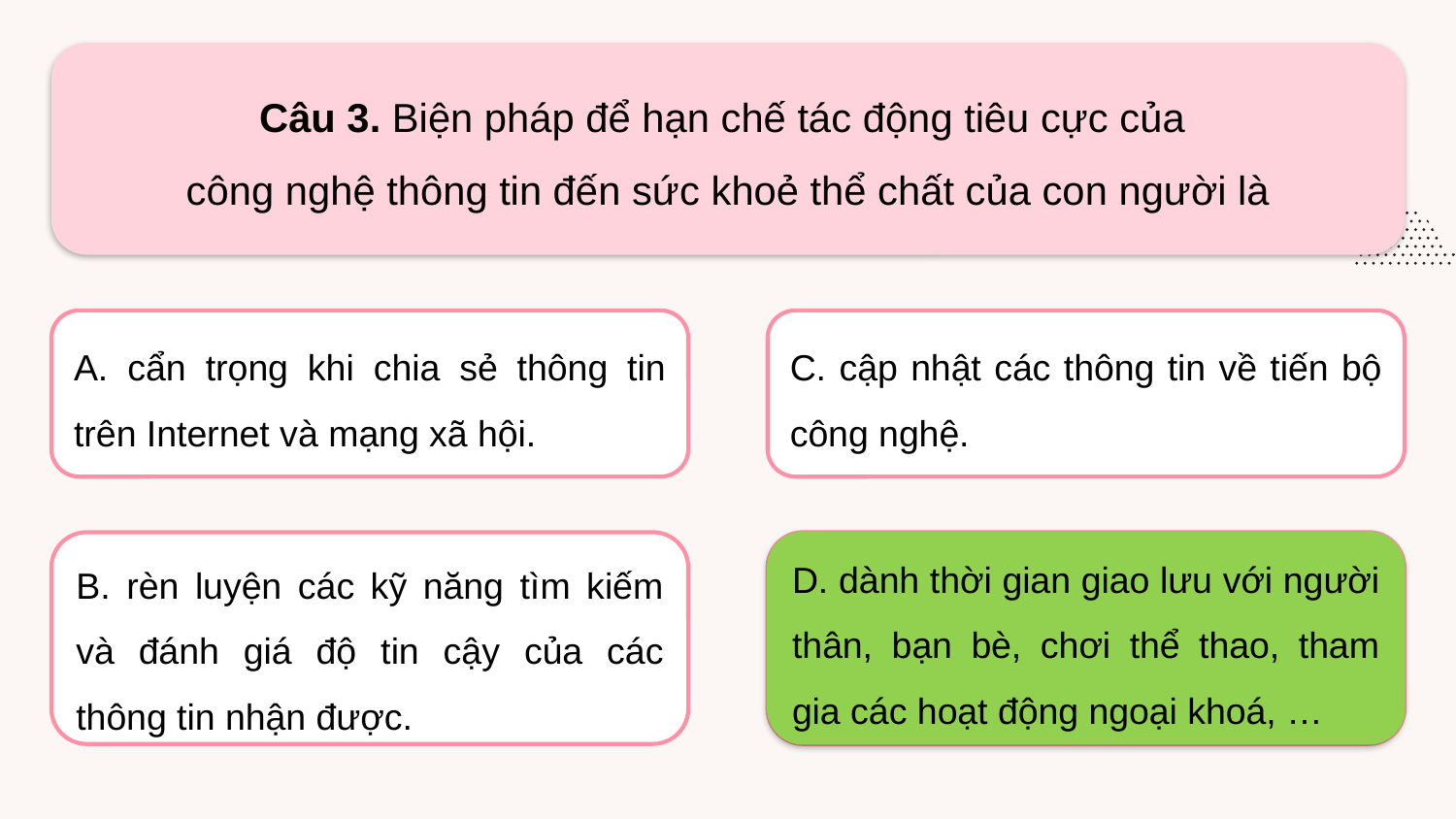

Câu 3. Biện pháp để hạn chế tác động tiêu cực của
công nghệ thông tin đến sức khoẻ thể chất của con người là
A. cẩn trọng khi chia sẻ thông tin trên Internet và mạng xã hội.
C. cập nhật các thông tin về tiến bộ công nghệ.
B. rèn luyện các kỹ năng tìm kiếm và đánh giá độ tin cậy của các thông tin nhận được.
D. dành thời gian giao lưu với người thân, bạn bè, chơi thể thao, tham gia các hoạt động ngoại khoá, …
D. dành thời gian giao lưu với người thân, bạn bè, chơi thể thao, tham gia các hoạt động ngoại khoá, …